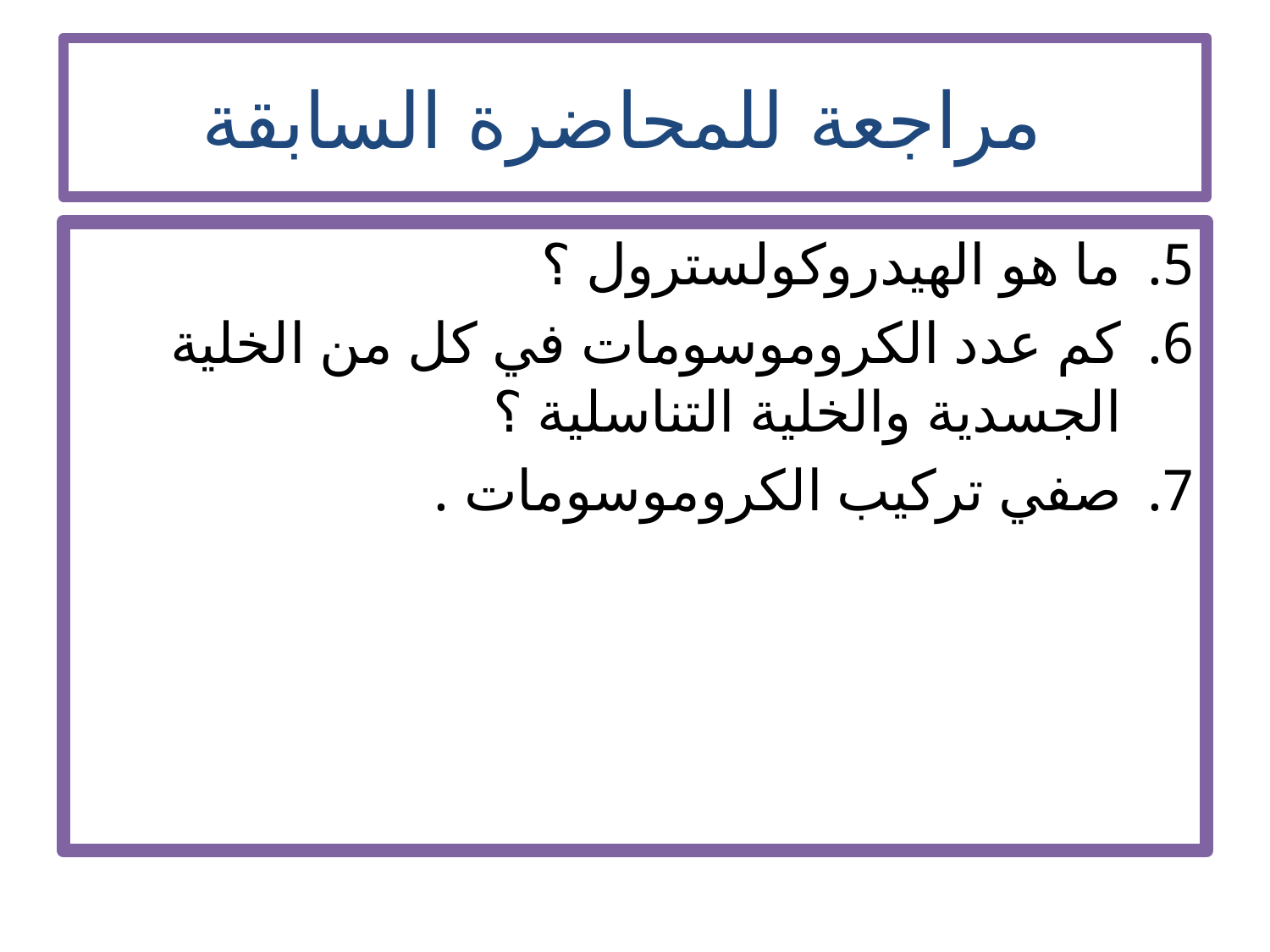

# مراجعة للمحاضرة السابقة
ما هو الهيدروكولسترول ؟
كم عدد الكروموسومات في كل من الخلية الجسدية والخلية التناسلية ؟
صفي تركيب الكروموسومات .